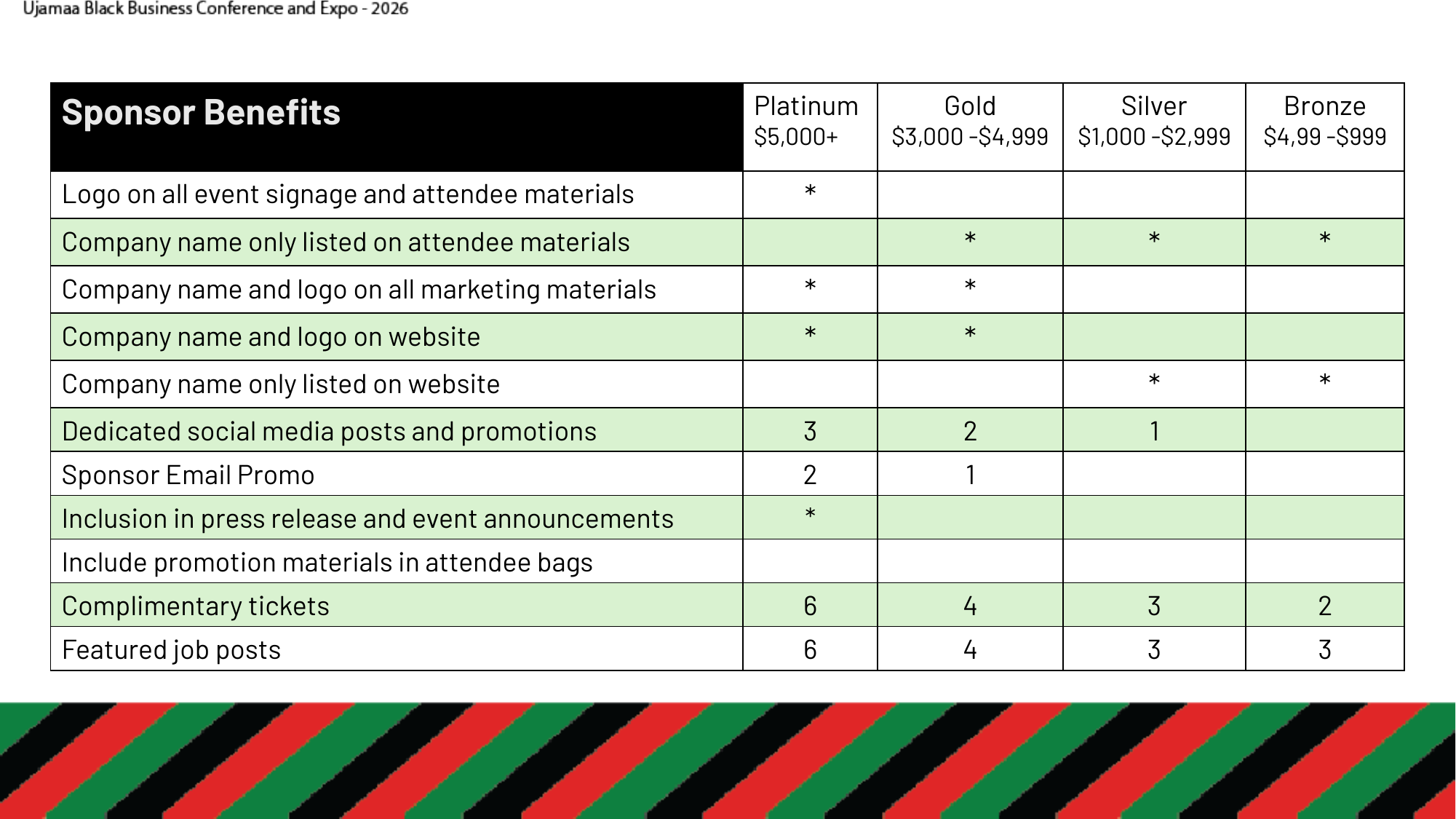

| Sponsor Benefits | Platinum $5,000+ | Gold $3,000 -$4,999 | Silver $1,000 -$2,999 | Bronze $4,99 -$999 |
| --- | --- | --- | --- | --- |
| Logo on all event signage and attendee materials | \* |  |  |  |
| Company name only listed on attendee materials |  | \* | \* | \* |
| Company name and logo on all marketing materials | \* | \* |  |  |
| Company name and logo on website | \* | \* |  |  |
| Company name only listed on website |  |  | \* | \* |
| Dedicated social media posts and promotions | 3 | 2 | 1 |  |
| Sponsor Email Promo | 2 | 1 |  |  |
| Inclusion in press release and event announcements | \* |  |  |  |
| Include promotion materials in attendee bags |  |  |  |  |
| Complimentary tickets | 6 | 4 | 3 | 2 |
| Featured job posts | 6 | 4 | 3 | 3 |